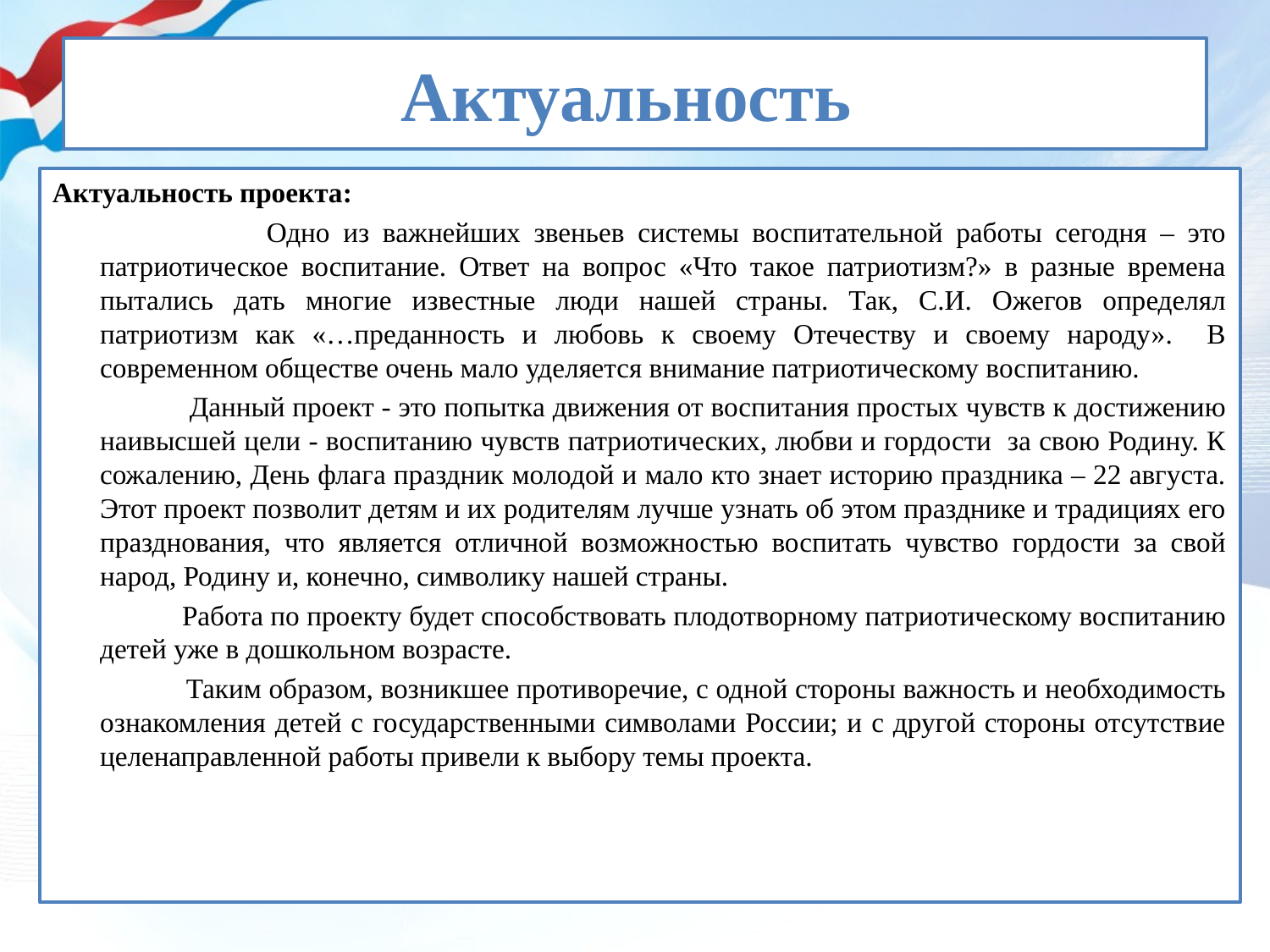

# Актуальность
Актуальность проекта:
                Одно из важнейших звеньев системы воспитательной работы сегодня – это патриотическое воспитание. Ответ на вопрос «Что такое патриотизм?» в разные времена пытались дать многие известные люди нашей страны. Так, С.И. Ожегов определял патриотизм как «…преданность и любовь к своему Отечеству и своему народу».  В современном обществе очень мало уделяется внимание патриотическому воспитанию.
                  Данный проект - это попытка движения от воспитания простых чувств к достижению наивысшей цели - воспитанию чувств патриотических, любви и гордости  за свою Родину. К сожалению, День флага праздник молодой и мало кто знает историю праздника – 22 августа. Этот проект позволит детям и их родителям лучше узнать об этом празднике и традициях его празднования, что является отличной возможностью воспитать чувство гордости за свой народ, Родину и, конечно, символику нашей страны.
                  Работа по проекту будет способствовать плодотворному патриотическому воспитанию детей уже в дошкольном возрасте.
                  Таким образом, возникшее противоречие, с одной стороны важность и необходимость ознакомления детей с государственными символами России; и с другой стороны отсутствие целенаправленной работы привели к выбору темы проекта.